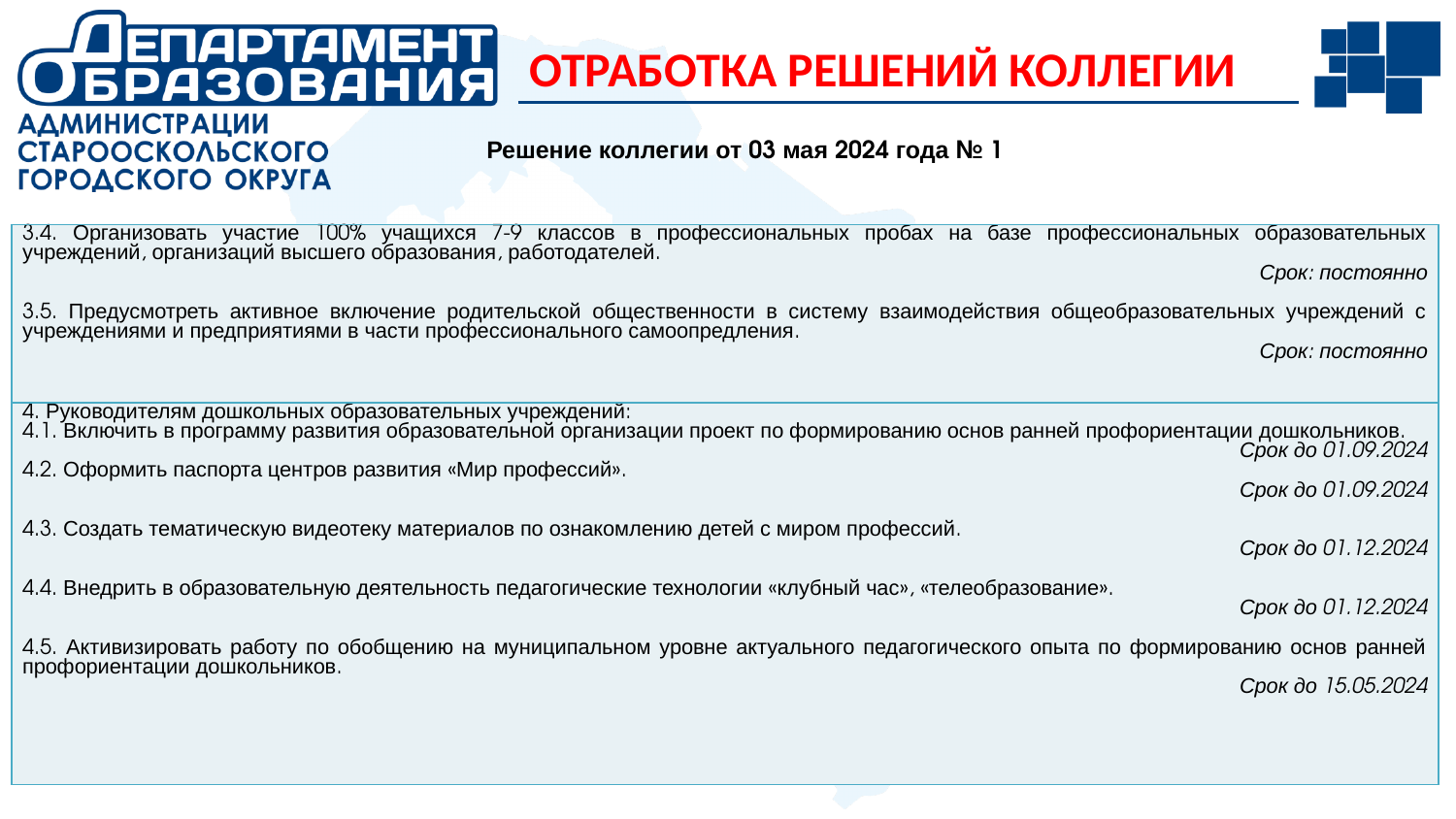

ОТРАБОТКА РЕШЕНИЙ КОЛЛЕГИИ
Решение коллегии от 03 мая 2024 года № 1

| 3.4. Организовать участие 100% учащихся 7-9 классов в профессиональных пробах на базе профессиональных образовательных учреждений, организаций высшего образования, работодателей. Срок: постоянно 3.5. Предусмотреть активное включение родительской общественности в систему взаимодействия общеобразовательных учреждений с учреждениями и предприятиями в части профессионального самоопредления. Срок: постоянно |
| --- |
| 4. Руководителям дошкольных образовательных учреждений: 4.1. Включить в программу развития образовательной организации проект по формированию основ ранней профориентации дошкольников. Срок до 01.09.2024 4.2. Оформить паспорта центров развития «Мир профессий». Срок до 01.09.2024 4.3. Создать тематическую видеотеку материалов по ознакомлению детей с миром профессий. Срок до 01.12.2024 4.4. Внедрить в образовательную деятельность педагогические технологии «клубный час», «телеобразование». Срок до 01.12.2024 4.5. Активизировать работу по обобщению на муниципальном уровне актуального педагогического опыта по формированию основ ранней профориентации дошкольников. Срок до 15.05.2024 |